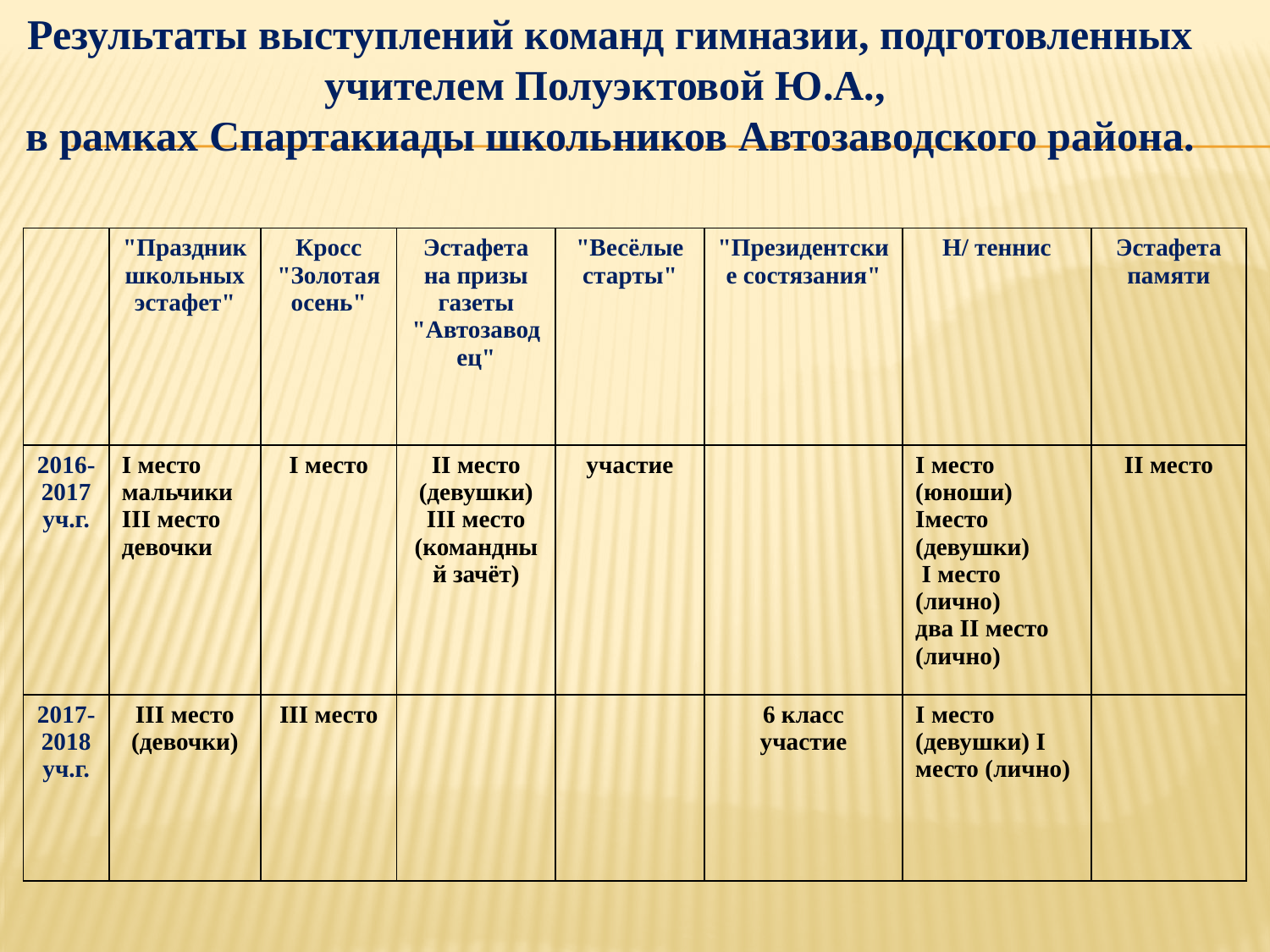

Результаты выступлений команд гимназии, подготовленных учителем Полуэктовой Ю.А.,
в рамках Спартакиады школьников Автозаводского района.
|  | "Праздник школьных эстафет" | Кросс "Золотая осень" | Эстафета на призы газеты "Автозаводец" | "Весёлые старты" | "Президентские состязания" | Н/ теннис | Эстафета памяти |
| --- | --- | --- | --- | --- | --- | --- | --- |
| 2016-2017 уч.г. | I место мальчики III место девочки | I место | II место (девушки) III место (командный зачёт) | участие |  | I место (юноши) Iместо (девушки) I место (лично) два II место (лично) | II место |
| 2017-2018 уч.г. | III место (девочки) | III место |  |  | 6 класс участие | I место (девушки) I место (лично) |  |